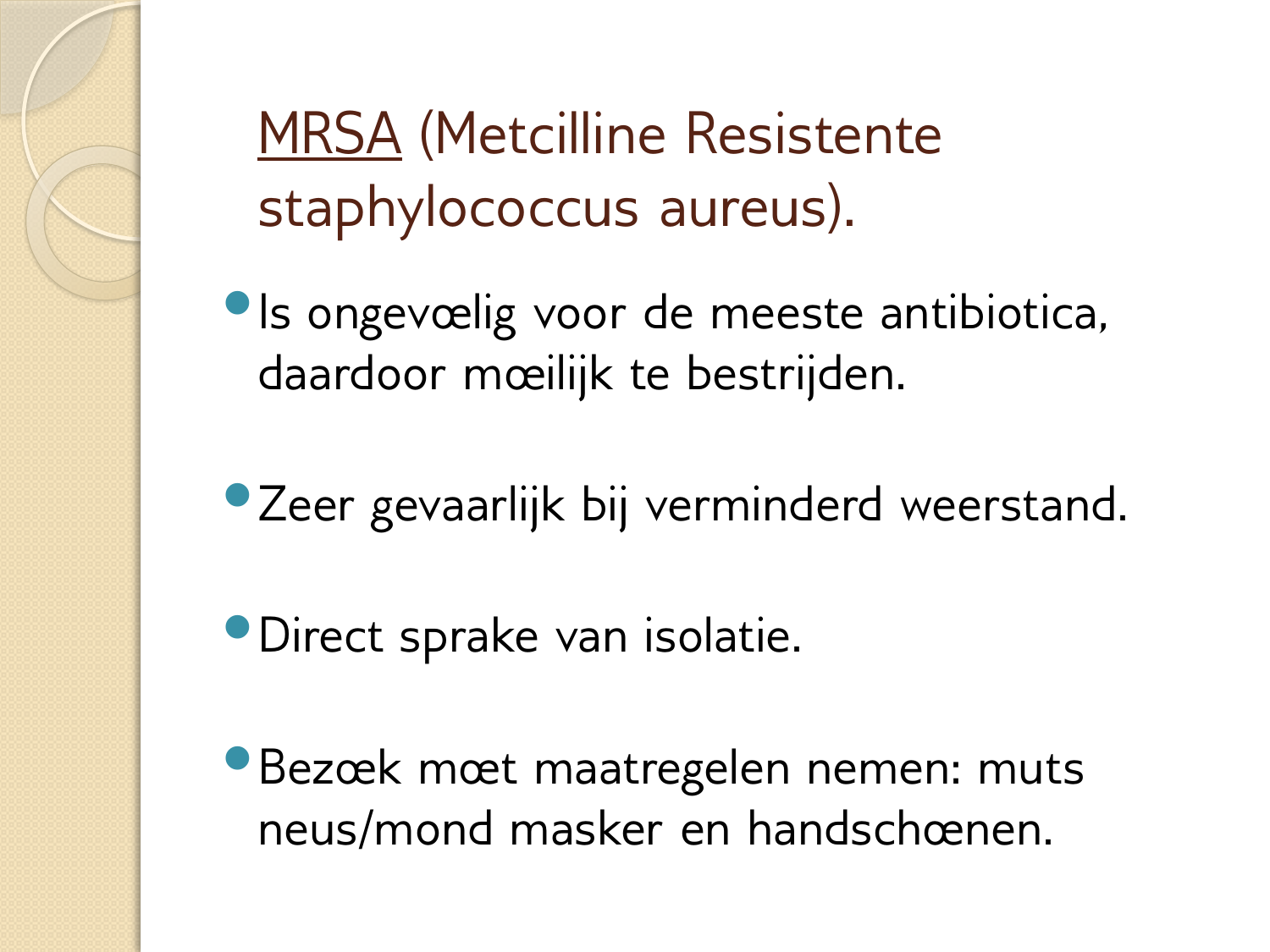

# MRSA (Metcilline Resistente staphylococcus aureus).

Is ongevoelig voor de meeste antibiotica, daardoor moeilijk te bestrijden.
Zeer gevaarlijk bij verminderd weerstand.
Direct sprake van isolatie.
Bezoek moet maatregelen nemen: muts  neus/mond masker en handschoenen.